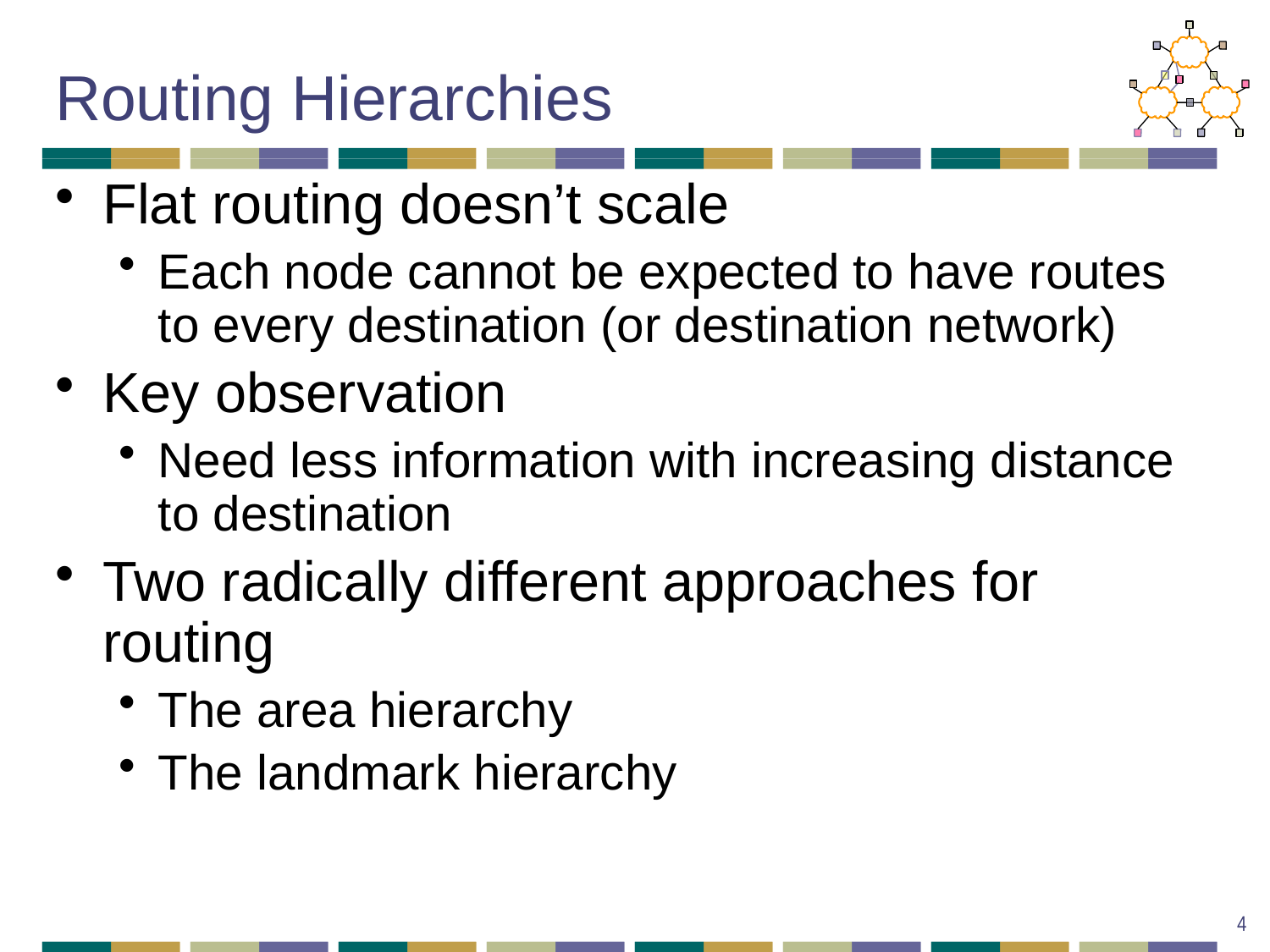

# Routing Hierarchies
Flat routing doesn’t scale
Each node cannot be expected to have routes to every destination (or destination network)
Key observation
Need less information with increasing distance to destination
Two radically different approaches for routing
The area hierarchy
The landmark hierarchy
4